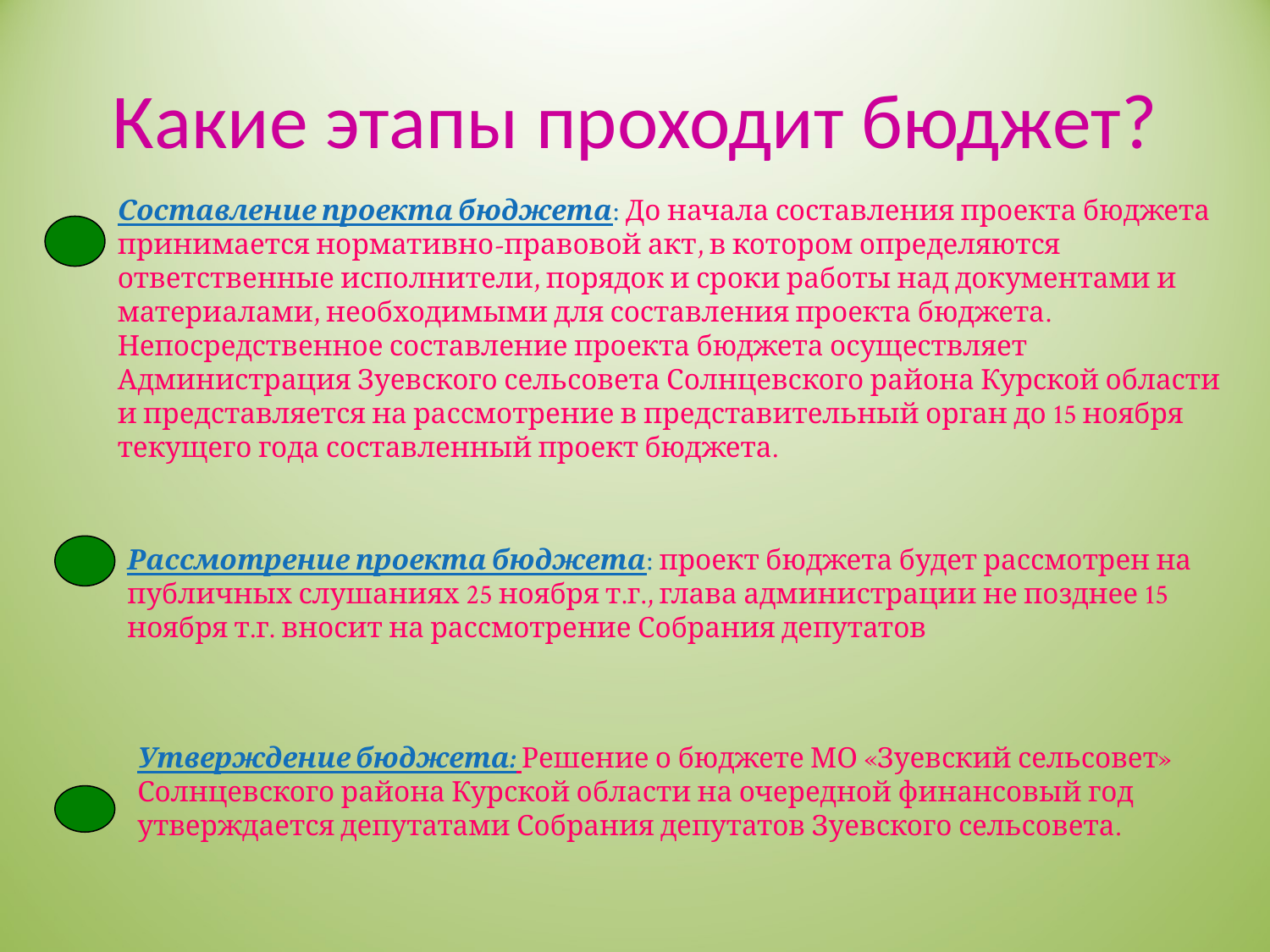

Какие этапы проходит бюджет?
Составление проекта бюджета: До начала составления проекта бюджета принимается нормативно-правовой акт, в котором определяются ответственные исполнители, порядок и сроки работы над документами и материалами, необходимыми для составления проекта бюджета. Непосредственное составление проекта бюджета осуществляет Администрация Зуевского сельсовета Солнцевского района Курской области и представляется на рассмотрение в представительный орган до 15 ноября текущего года составленный проект бюджета.

Рассмотрение проекта бюджета: проект бюджета будет рассмотрен на публичных слушаниях 25 ноября т.г., глава администрации не позднее 15 ноября т.г. вносит на рассмотрение Собрания депутатов

Утверждение бюджета: Решение о бюджете МО «Зуевский сельсовет» Солнцевского района Курской области на очередной финансовый год утверждается депутатами Собрания депутатов Зуевского сельсовета.